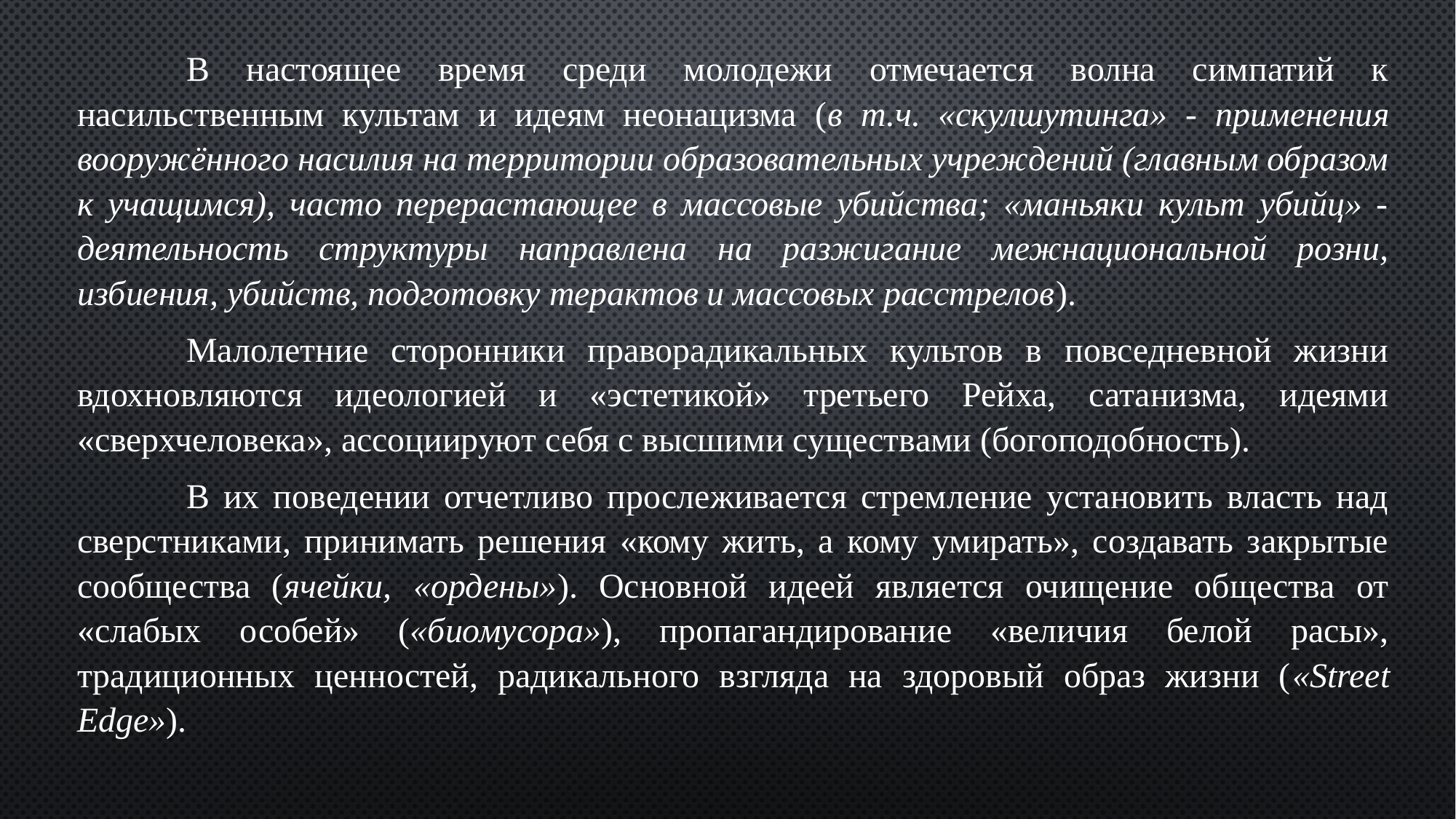

В настоящее время среди молодежи отмечается волна симпатий к насильственным культам и идеям неонацизма (в т.ч. «скулшутинга» - применения вооружённого насилия на территории образовательных учреждений (главным образом к учащимся), часто перерастающее в массовые убийства; «маньяки культ убийц» - деятельность структуры направлена на разжигание межнациональной розни, избиения, убийств, подготовку терактов и массовых расстрелов).
	Малолетние сторонники праворадикальных культов в повседневной жизни вдохновляются идеологией и «эстетикой» третьего Рейха, сатанизма, идеями «сверхчеловека», ассоциируют себя с высшими существами (богоподобность).
	В их поведении отчетливо прослеживается стремление установить власть над сверстниками, принимать решения «кому жить, а кому умирать», создавать закрытые сообщества (ячейки, «ордены»). Основной идеей является очищение общества от «слабых особей» («биомусора»), пропагандирование «величия белой расы», традиционных ценностей, радикального взгляда на здоровый образ жизни («Street Edge»).